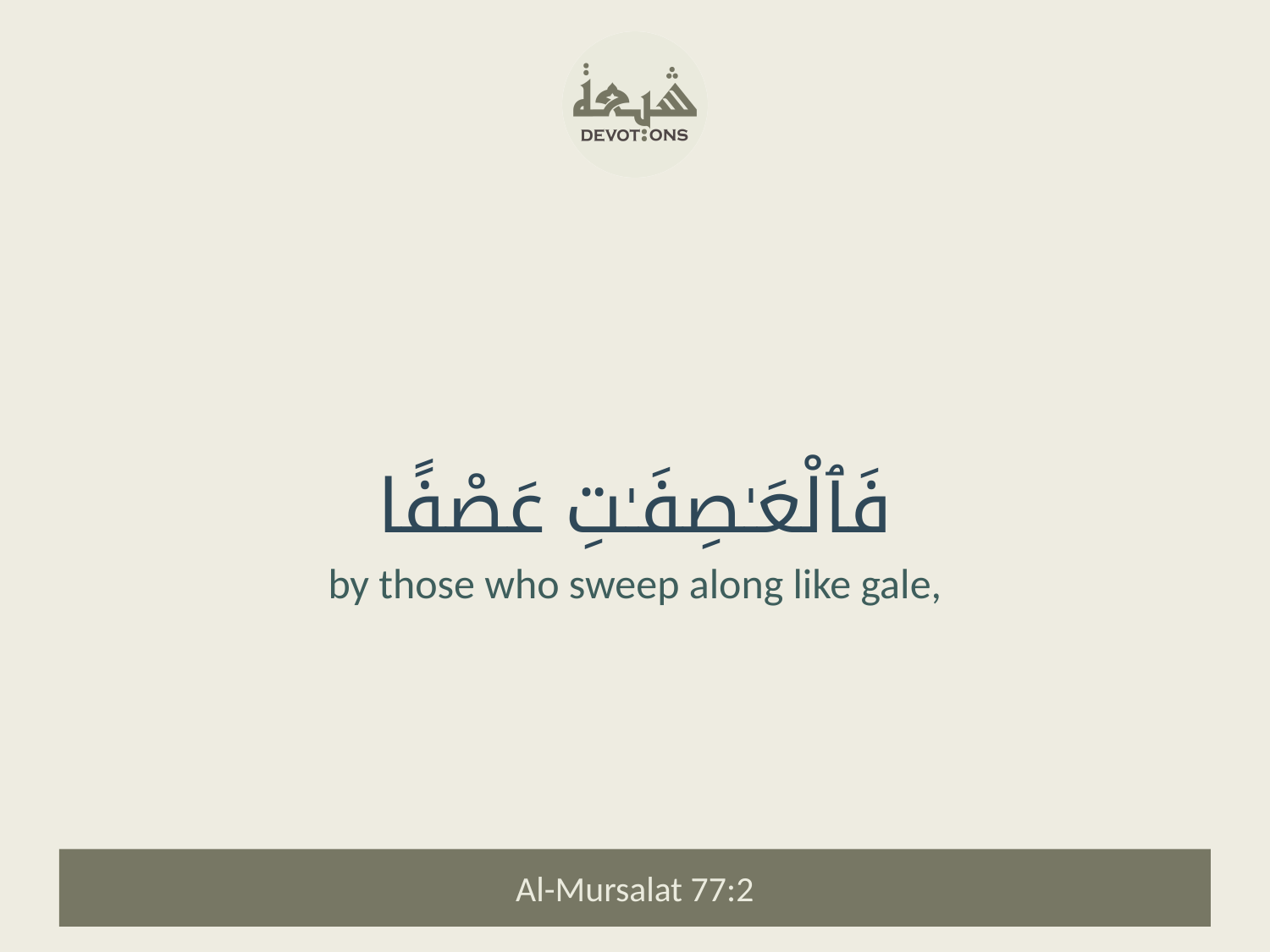

فَٱلْعَـٰصِفَـٰتِ عَصْفًا
by those who sweep along like gale,
Al-Mursalat 77:2